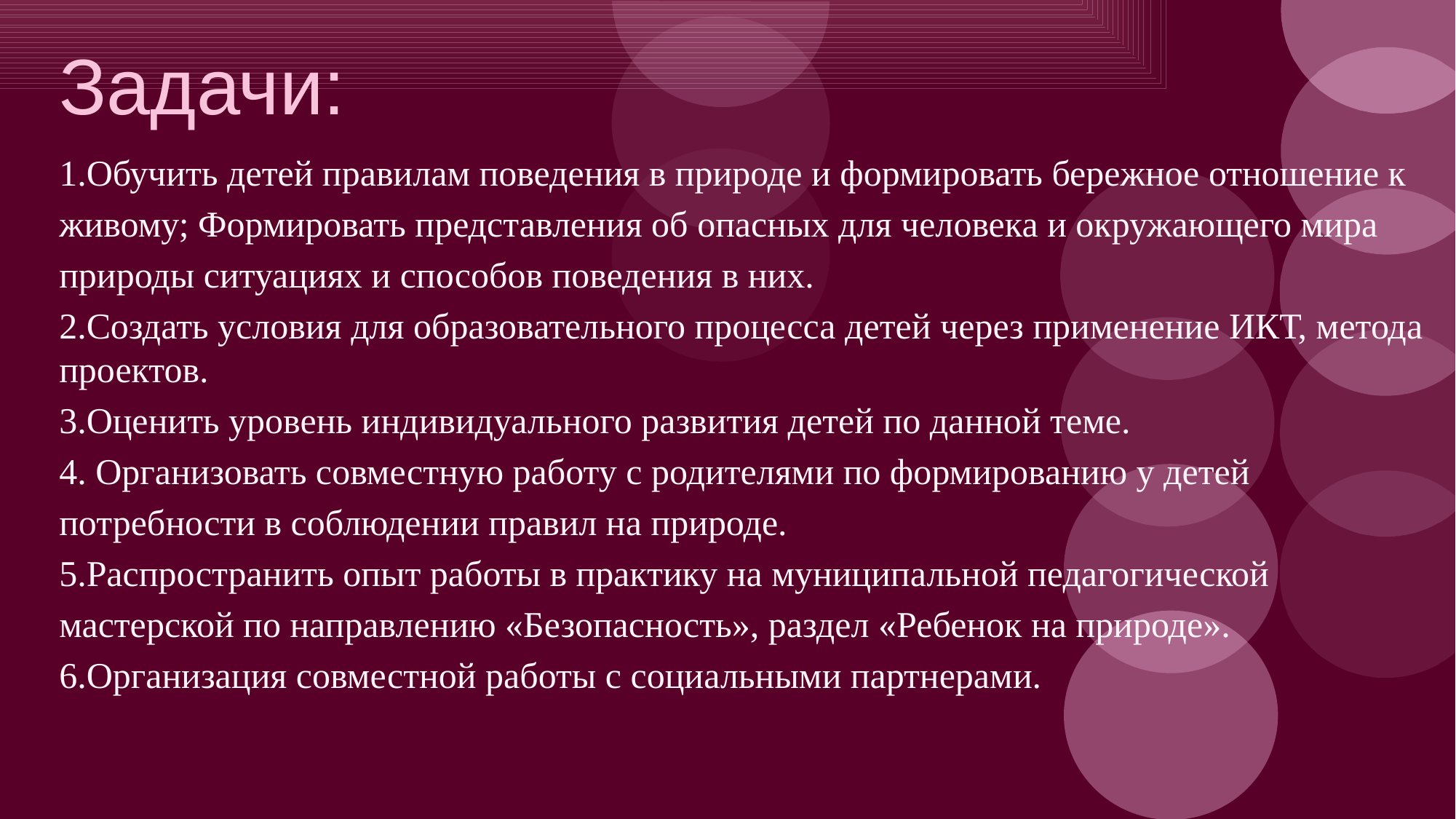

# Задачи:
1.Обучить детей правилам поведения в природе и формировать бережное отношение к
живому; Формировать представления об опасных для человека и окружающего мира
природы ситуациях и способов поведения в них.
2.Создать условия для образовательного процесса детей через применение ИКТ, метода проектов.
3.Оценить уровень индивидуального развития детей по данной теме.
4. Организовать совместную работу с родителями по формированию у детей
потребности в соблюдении правил на природе.
5.Распространить опыт работы в практику на муниципальной педагогической
мастерской по направлению «Безопасность», раздел «Ребенок на природе».
6.Организация совместной работы с социальными партнерами.